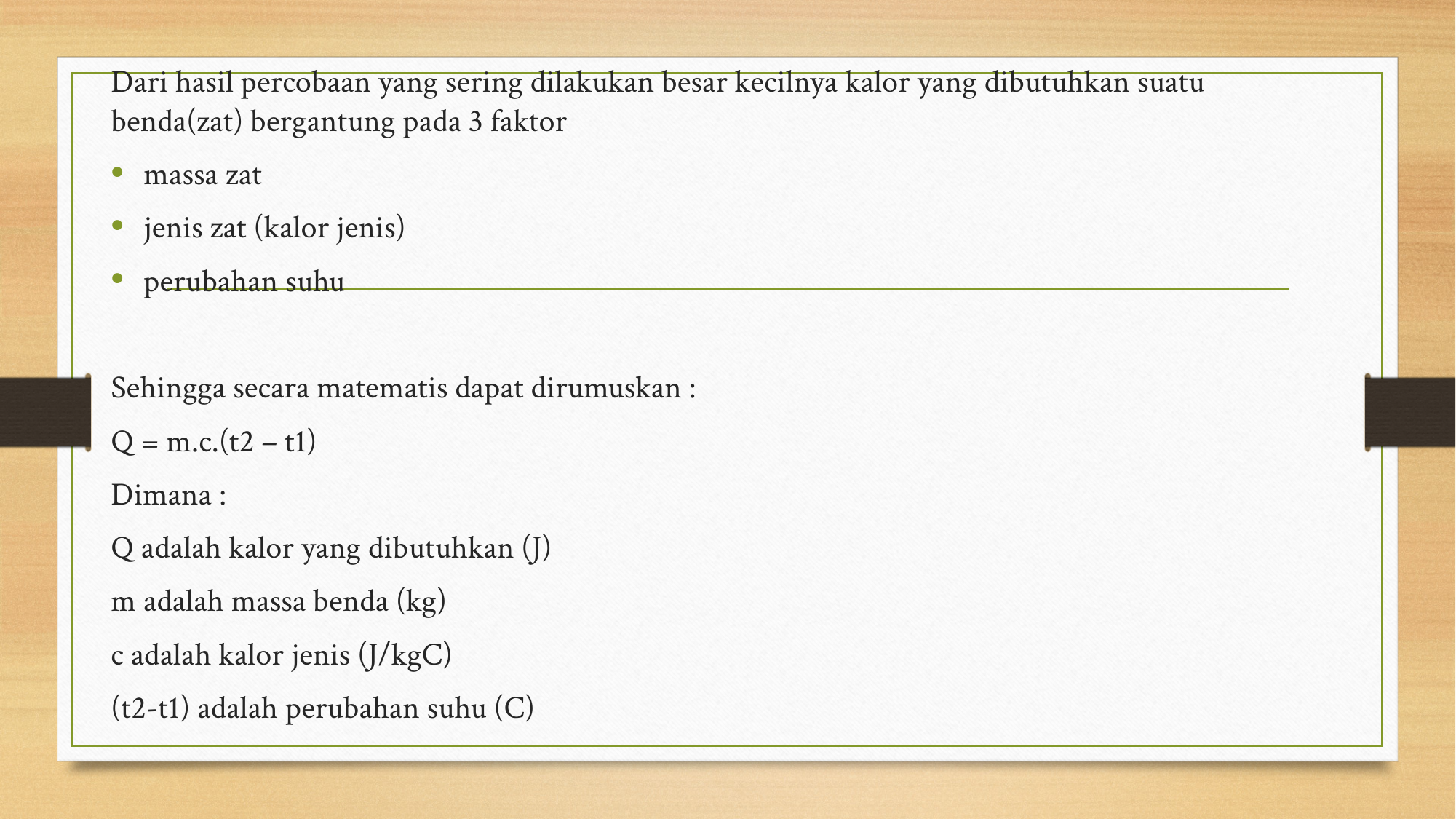

Dari hasil percobaan yang sering dilakukan besar kecilnya kalor yang dibutuhkan suatu benda(zat) bergantung pada 3 faktor
massa zat
jenis zat (kalor jenis)
perubahan suhu

Sehingga secara matematis dapat dirumuskan :
Q = m.c.(t2 – t1)
Dimana :
Q adalah kalor yang dibutuhkan (J)
m adalah massa benda (kg)
c adalah kalor jenis (J/kgC)
(t2-t1) adalah perubahan suhu (C)